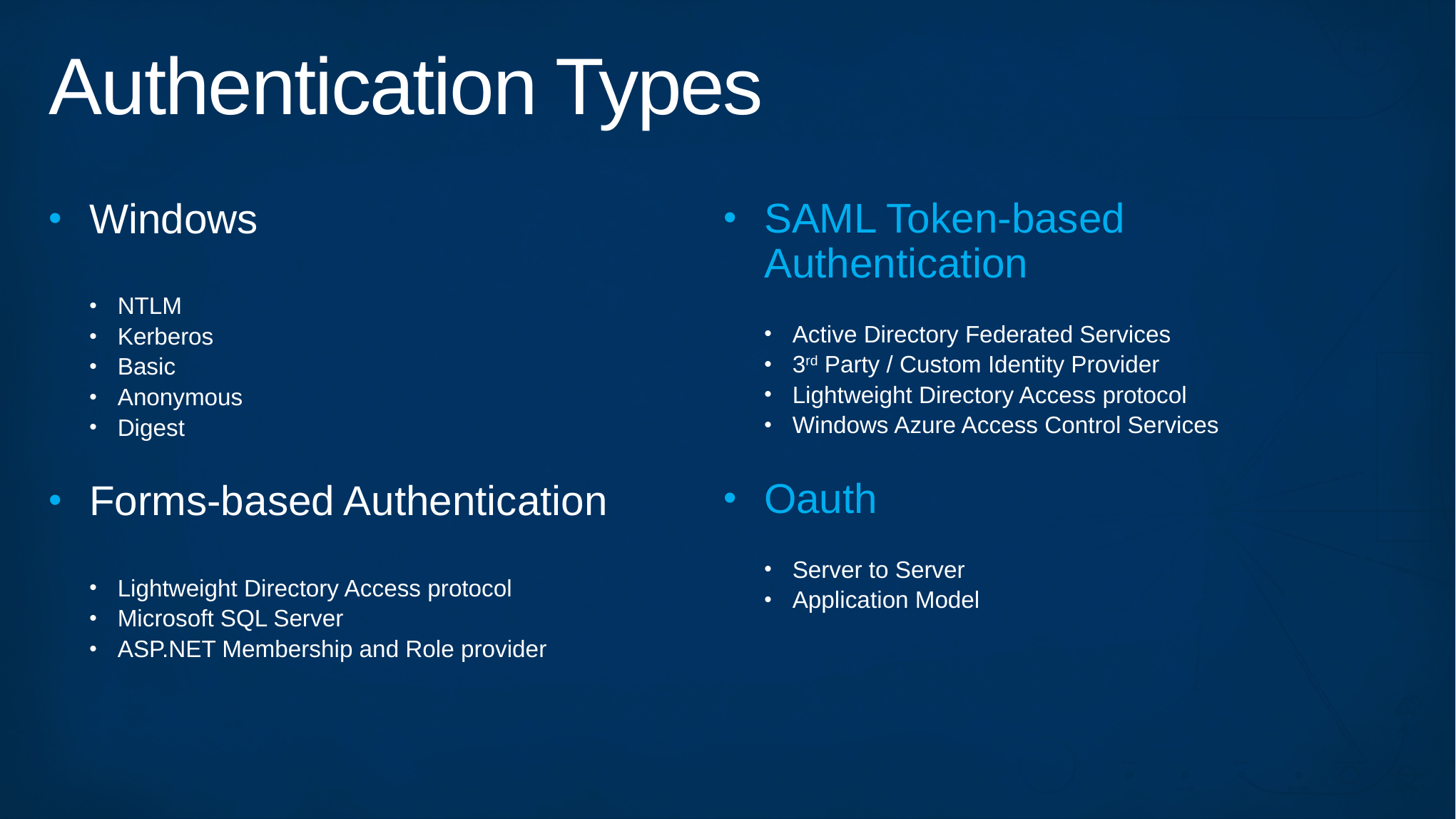

# Authentication Types
SAML Token-based Authentication

Active Directory Federated Services
3rd Party / Custom Identity Provider
Lightweight Directory Access protocol
Windows Azure Access Control Services

Oauth

Server to Server
Application Model
Windows

NTLM
Kerberos
Basic
Anonymous
Digest

Forms-based Authentication

Lightweight Directory Access protocol
Microsoft SQL Server
ASP.NET Membership and Role provider